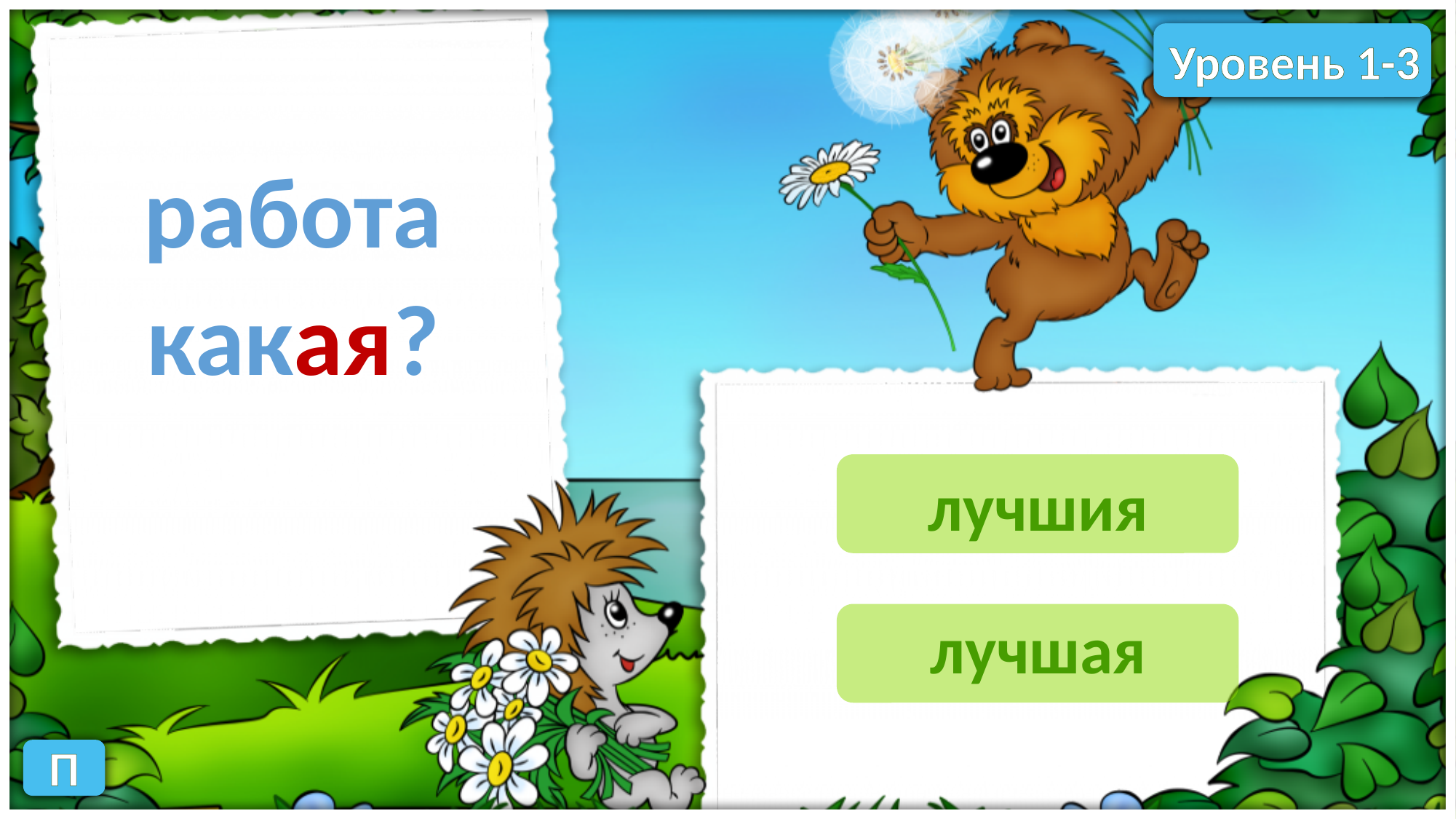

Уровень 1-3
работа
какая?

лучшия
лучшая

П